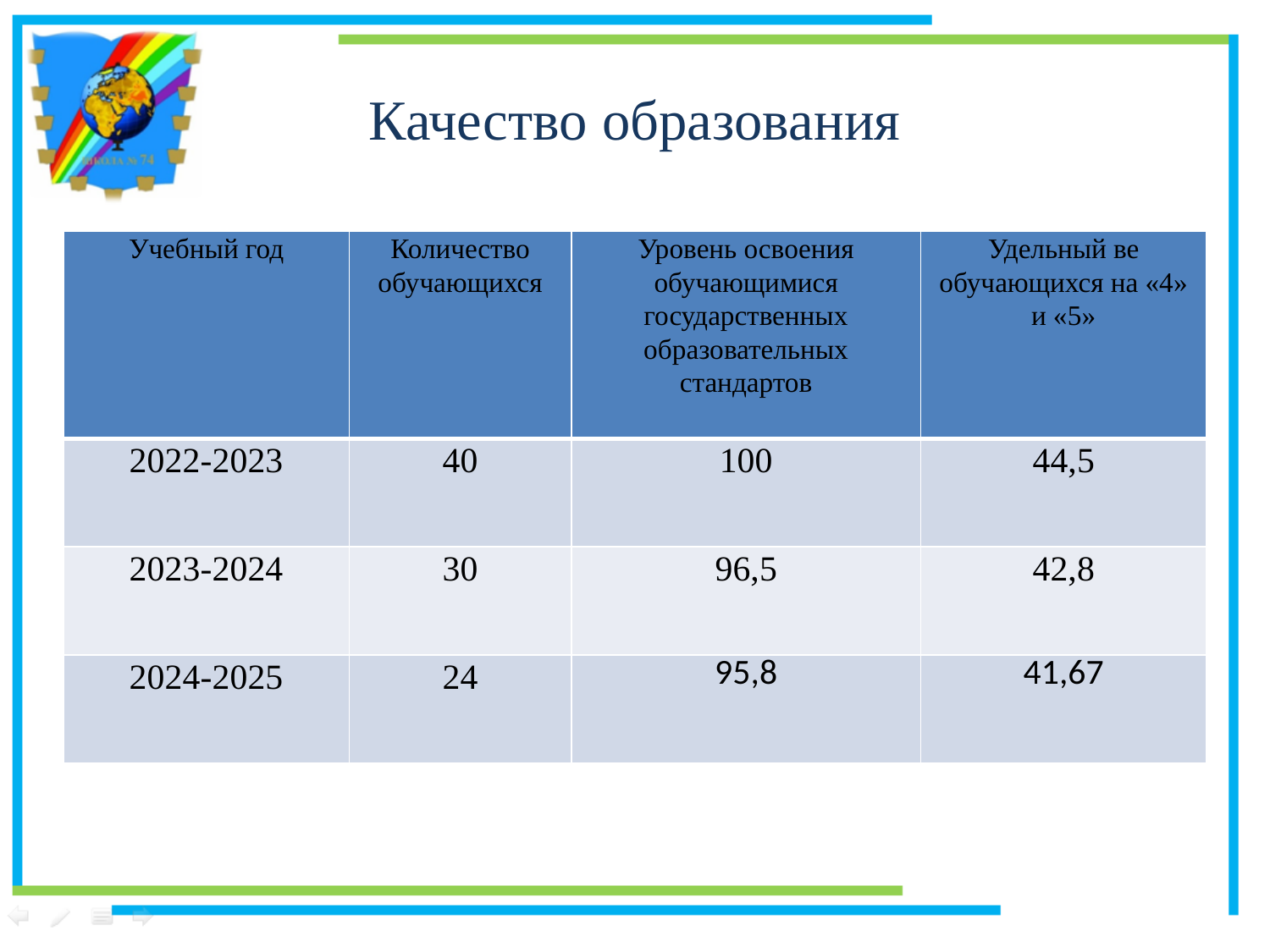

# Качество образования
| Учебный год | Количество обучающихся | Уровень освоения обучающимися государственных образовательных стандартов | Удельный ве обучающихся на «4» и «5» |
| --- | --- | --- | --- |
| 2022-2023 | 40 | 100 | 44,5 |
| 2023-2024 | 30 | 96,5 | 42,8 |
| 2024-2025 | 24 | 95,8 | 41,67 |